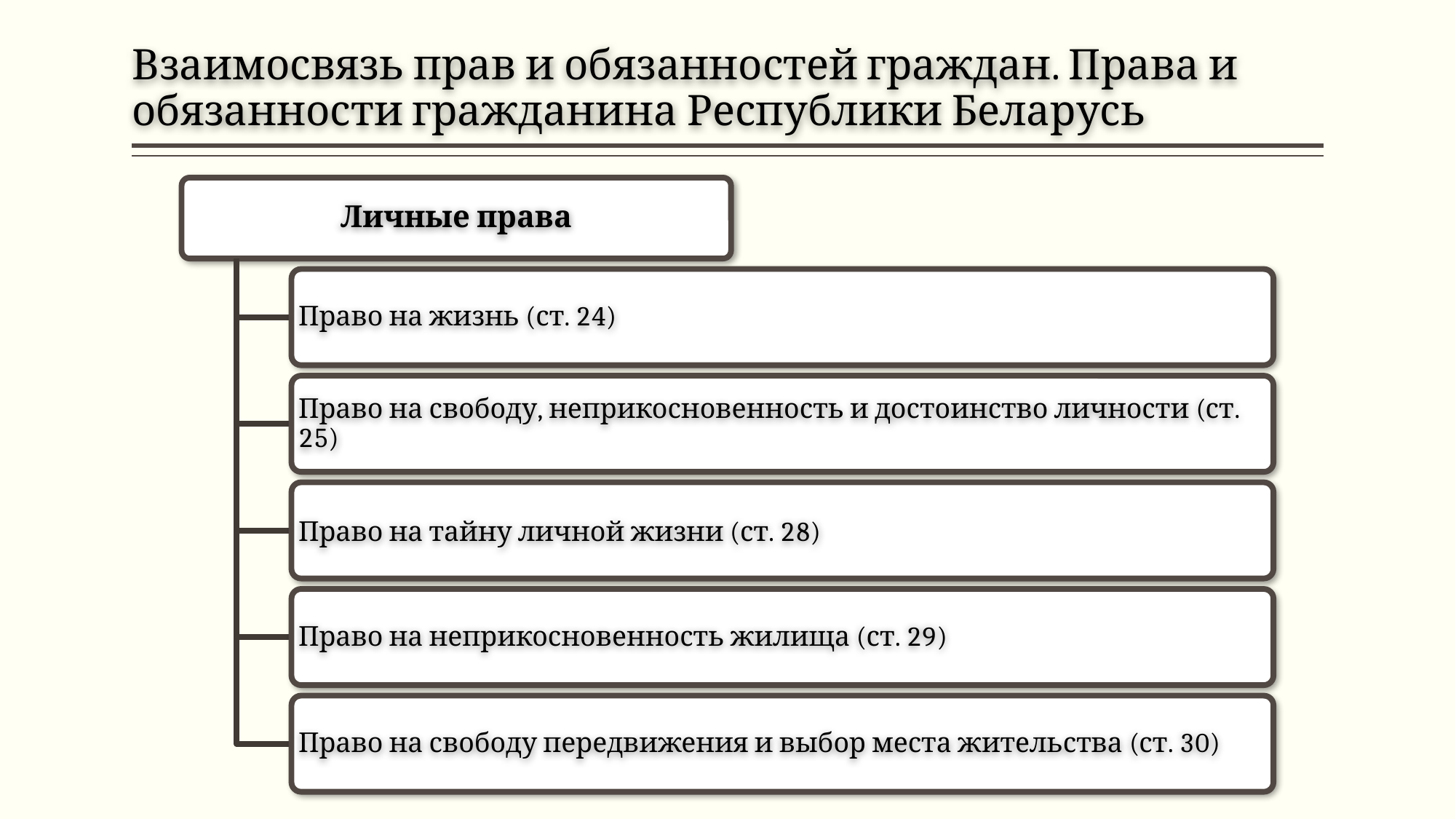

# Взаимосвязь прав и обязанностей граждан. Права и обязанности гражданина Республики Беларусь

Личные права

Право на жизнь (ст. 24)

Право на свободу, неприкосновенность и достоинство личности (ст. 25)

Право на тайну личной жизни (ст. 28)

Право на неприкосновенность жилища (ст. 29)

Право на свободу передвижения и выбор места жительства (ст. 30)